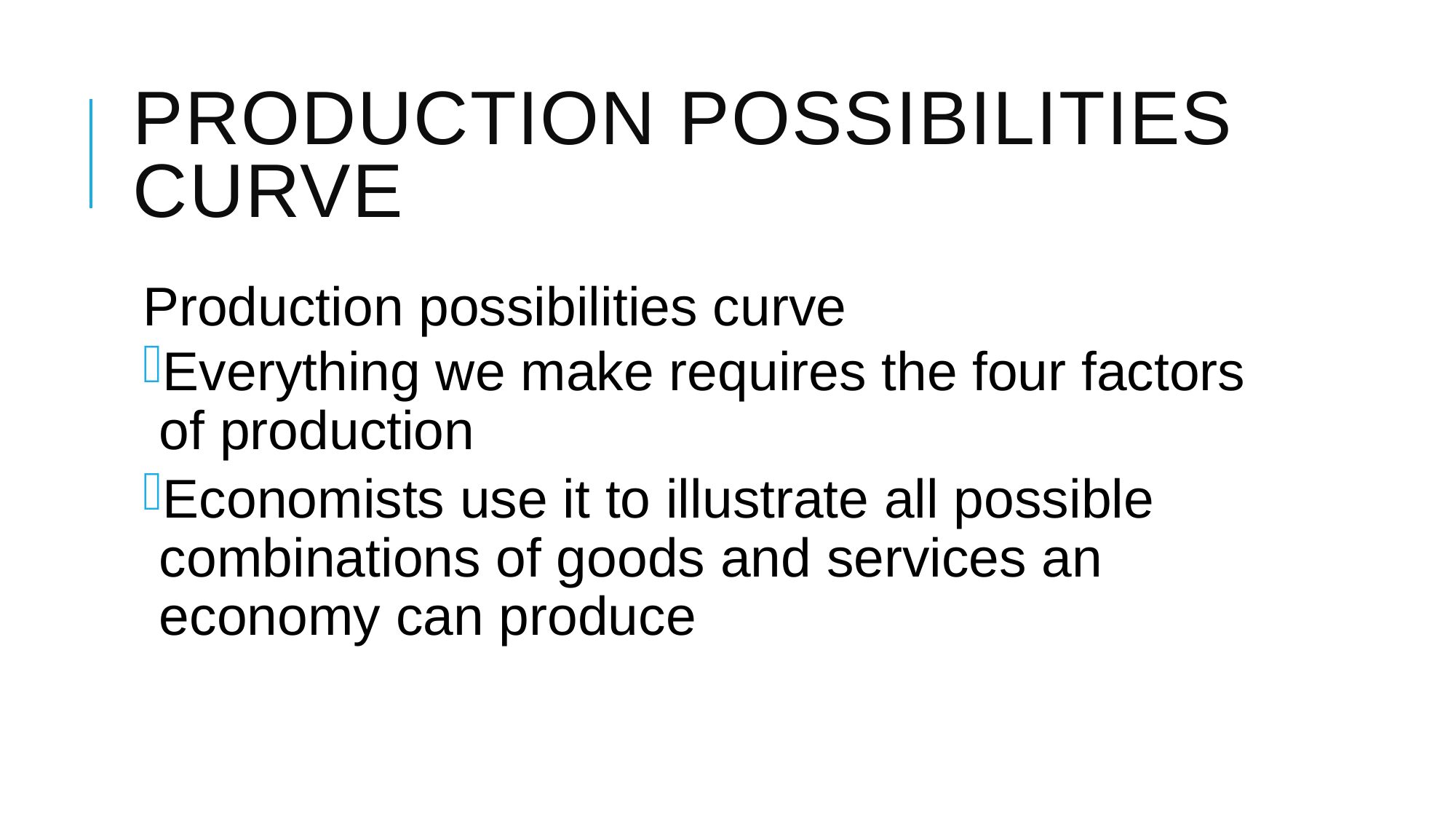

# Production possibilities curve
Production possibilities curve
Everything we make requires the four factors of production
Economists use it to illustrate all possible combinations of goods and services an economy can produce